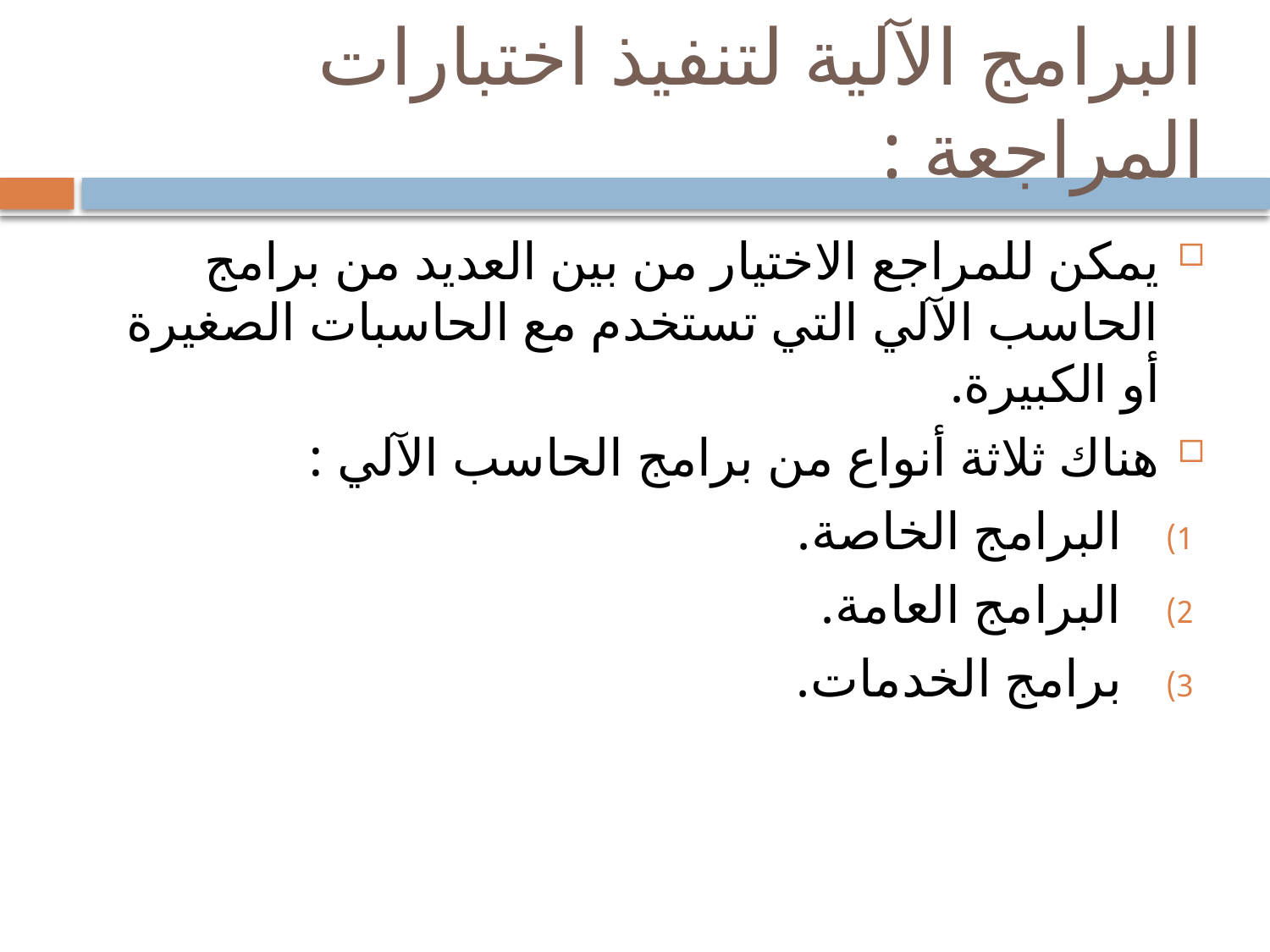

# البرامج الآلية لتنفيذ اختبارات المراجعة :
يمكن للمراجع الاختيار من بين العديد من برامج الحاسب الآلي التي تستخدم مع الحاسبات الصغيرة أو الكبيرة.
هناك ثلاثة أنواع من برامج الحاسب الآلي :
البرامج الخاصة.
البرامج العامة.
برامج الخدمات.